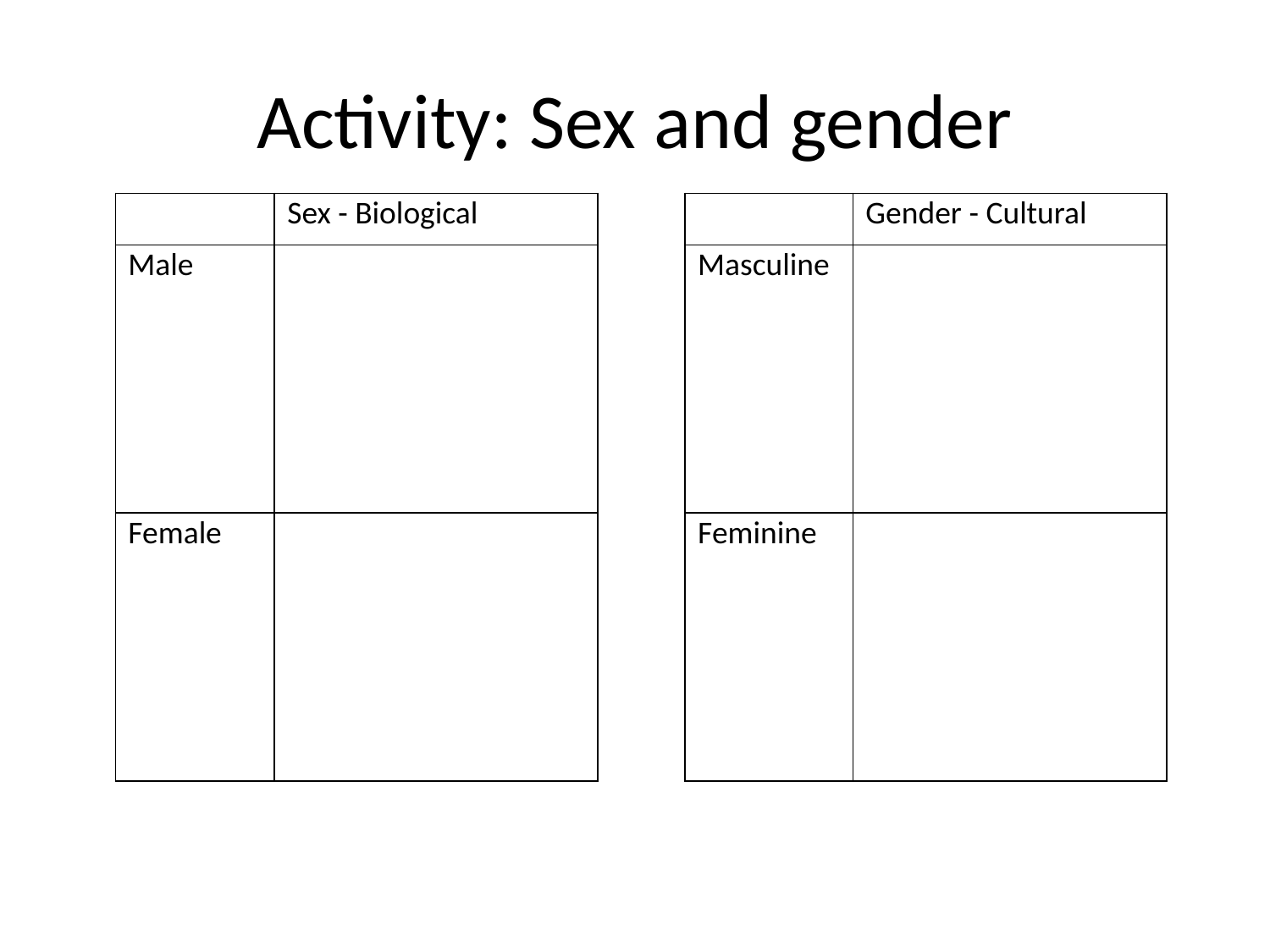

# Activity: Sex and gender
|  | Sex - Biological |
| --- | --- |
| Male |  |
| Female |  |
|  | Gender - Cultural |
| --- | --- |
| Masculine |  |
| Feminine |  |